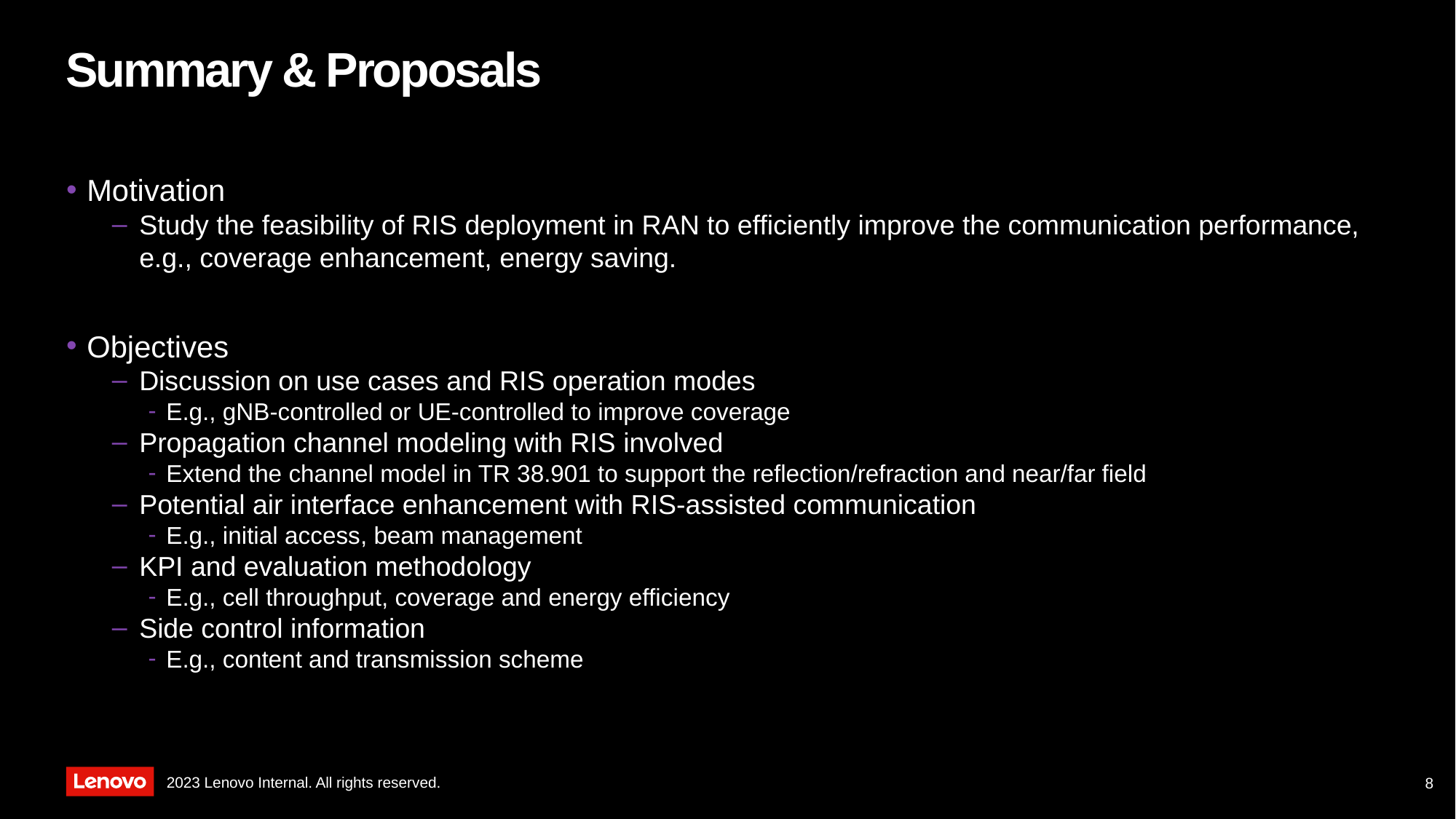

# Summary & Proposals
Motivation
Study the feasibility of RIS deployment in RAN to efficiently improve the communication performance, e.g., coverage enhancement, energy saving.

Objectives
Discussion on use cases and RIS operation modes
E.g., gNB-controlled or UE-controlled to improve coverage
Propagation channel modeling with RIS involved
Extend the channel model in TR 38.901 to support the reflection/refraction and near/far field
Potential air interface enhancement with RIS-assisted communication
E.g., initial access, beam management
KPI and evaluation methodology
E.g., cell throughput, coverage and energy efficiency
Side control information
E.g., content and transmission scheme
8